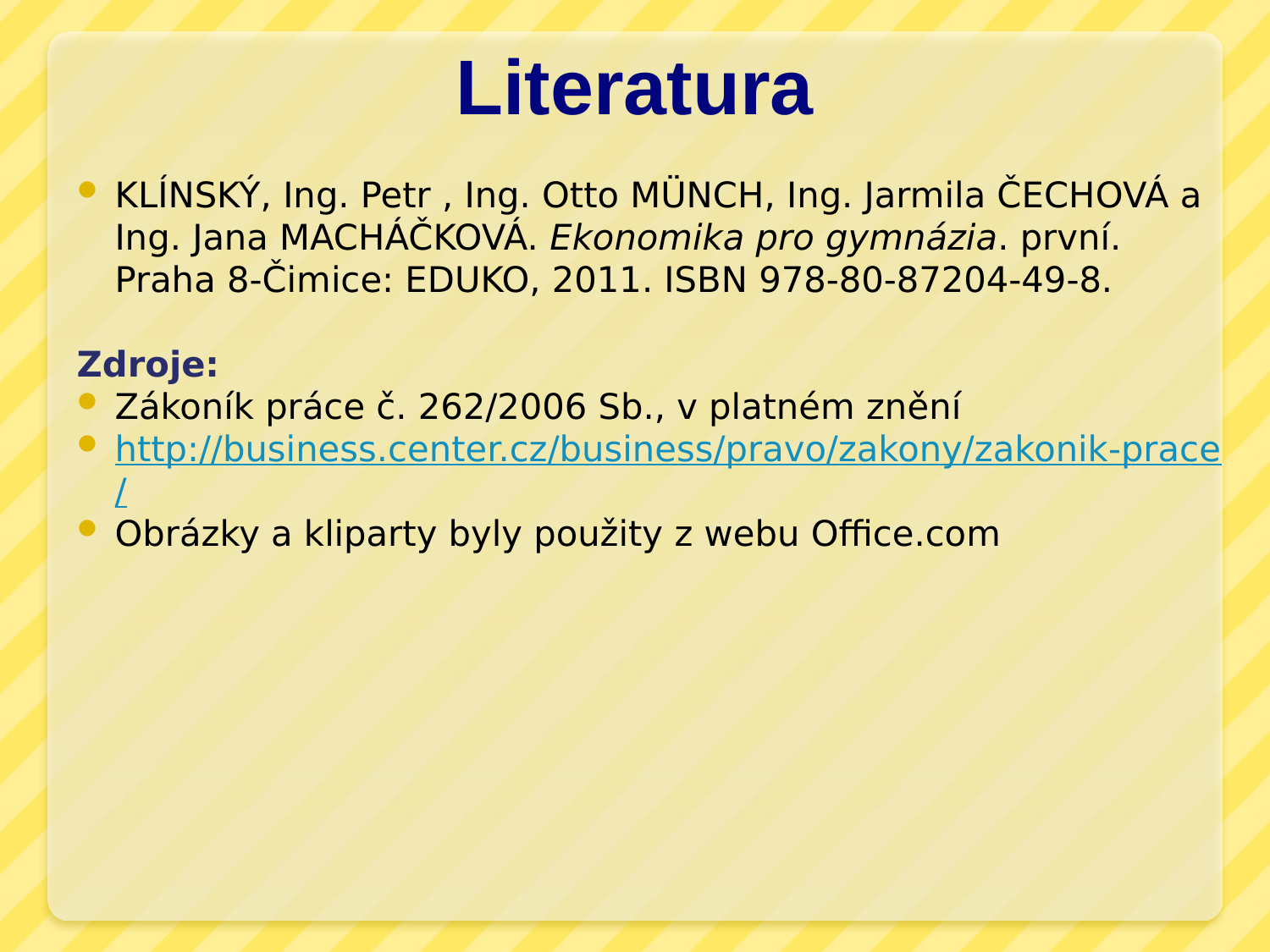

# Literatura
KLÍNSKÝ, Ing. Petr , Ing. Otto MÜNCH, Ing. Jarmila ČECHOVÁ a Ing. Jana MACHÁČKOVÁ. Ekonomika pro gymnázia. první. Praha 8-Čimice: EDUKO, 2011. ISBN 978-80-87204-49-8.

Zdroje:
Zákoník práce č. 262/2006 Sb., v platném znění
http://business.center.cz/business/pravo/zakony/zakonik-prace/
Obrázky a kliparty byly použity z webu Office.com